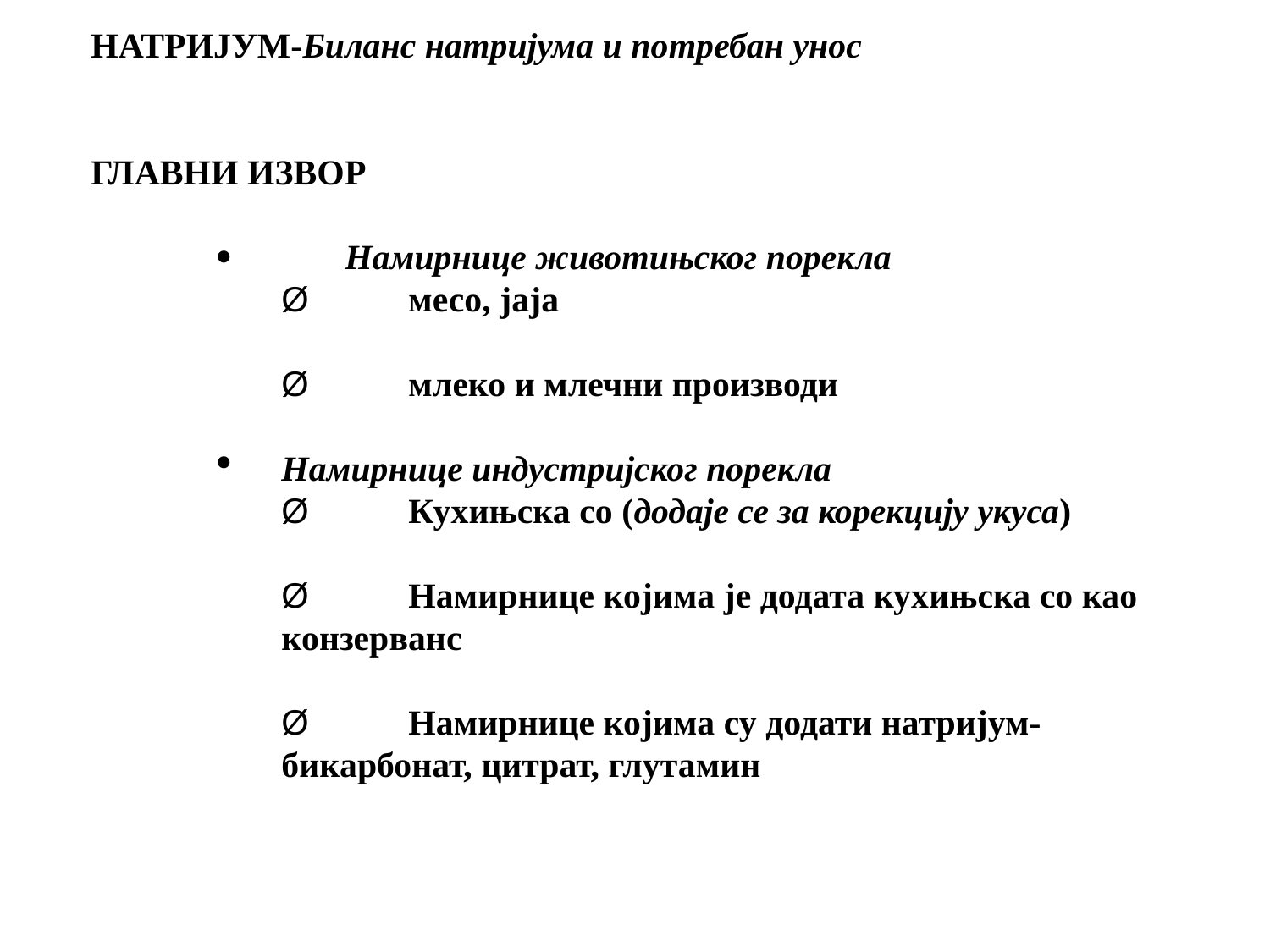

НАТРИЈУМ-Биланс натријума и потребан унос

ГЛАВНИ ИЗВОР

•	Намирнице животињског порекла
Ø	месо, јаја

Ø	млеко и млечни производи

Намирнице индустријског порекла
Ø	Кухињска со (додаје се за корекцију укуса)

Ø	Намирнице којима је додата кухињска со као конзерванс

Ø	Намирнице којима су додати натријум-бикарбонат, цитрат, глутамин